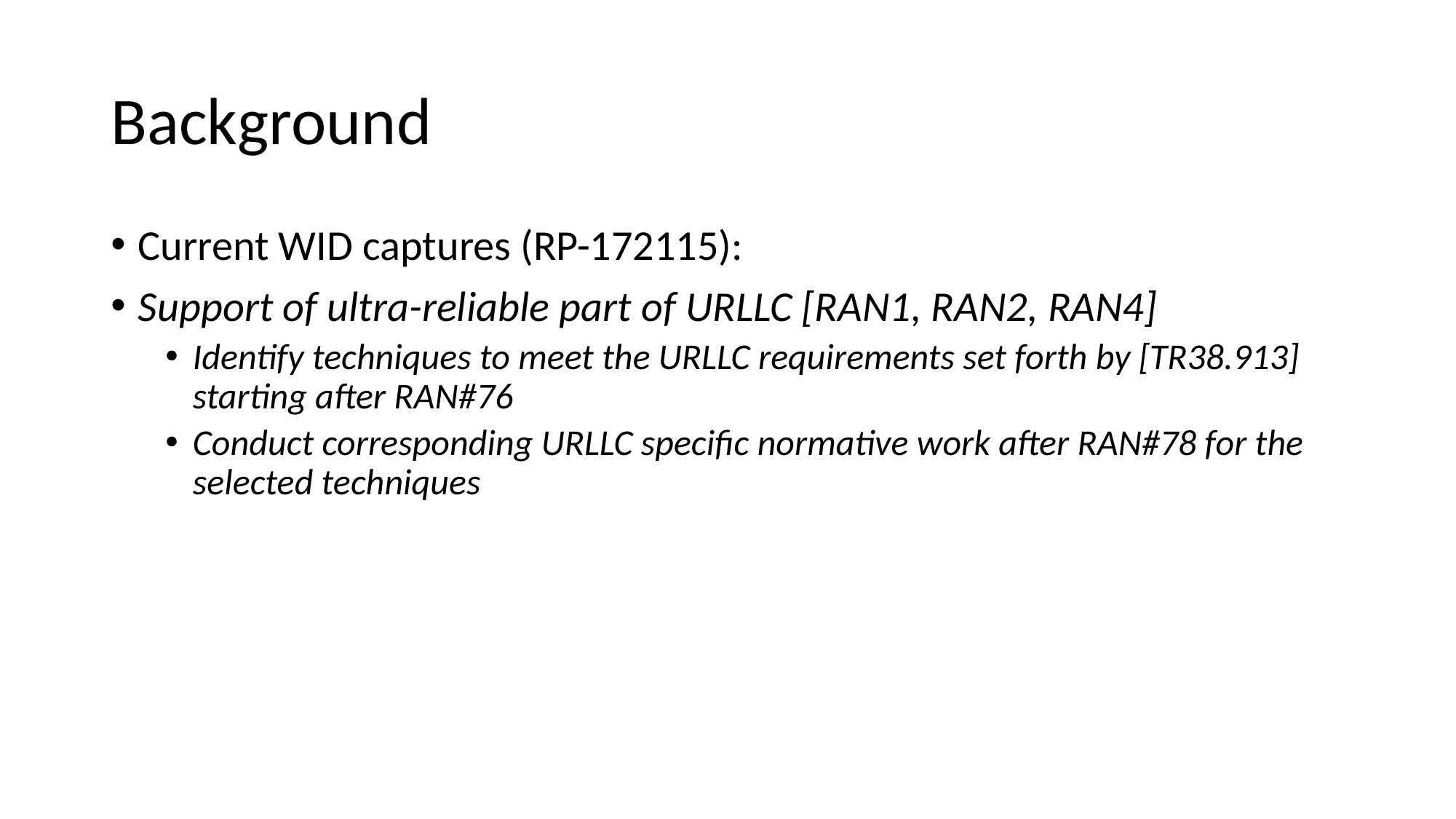

# Background
Current WID captures (RP-172115):
Support of ultra-reliable part of URLLC [RAN1, RAN2, RAN4]
Identify techniques to meet the URLLC requirements set forth by [TR38.913] starting after RAN#76
Conduct corresponding URLLC specific normative work after RAN#78 for the selected techniques